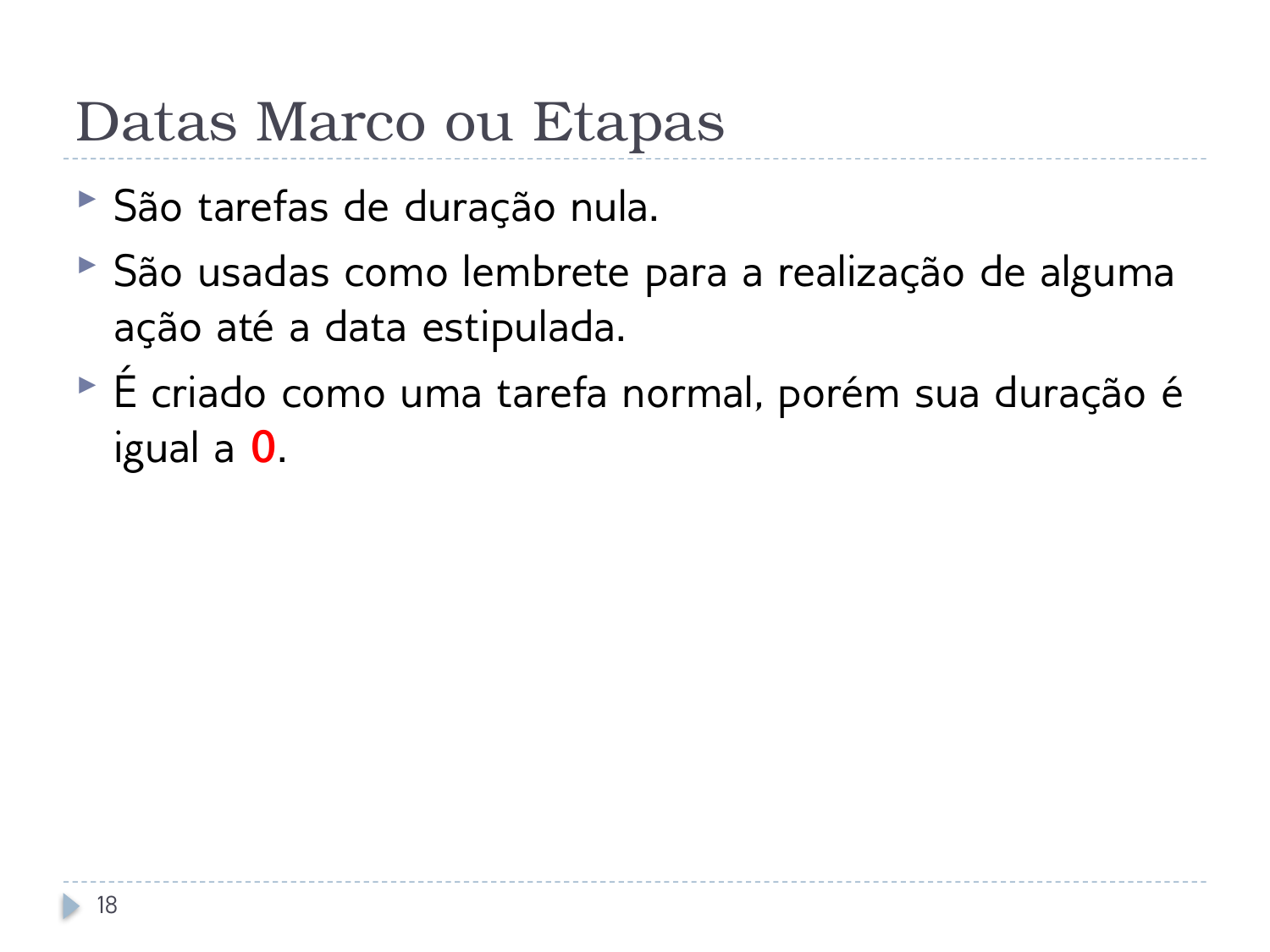

# Datas Marco ou Etapas
São tarefas de duração nula.
São usadas como lembrete para a realização de alguma ação até a data estipulada.
É criado como uma tarefa normal, porém sua duração é igual a 0.
18